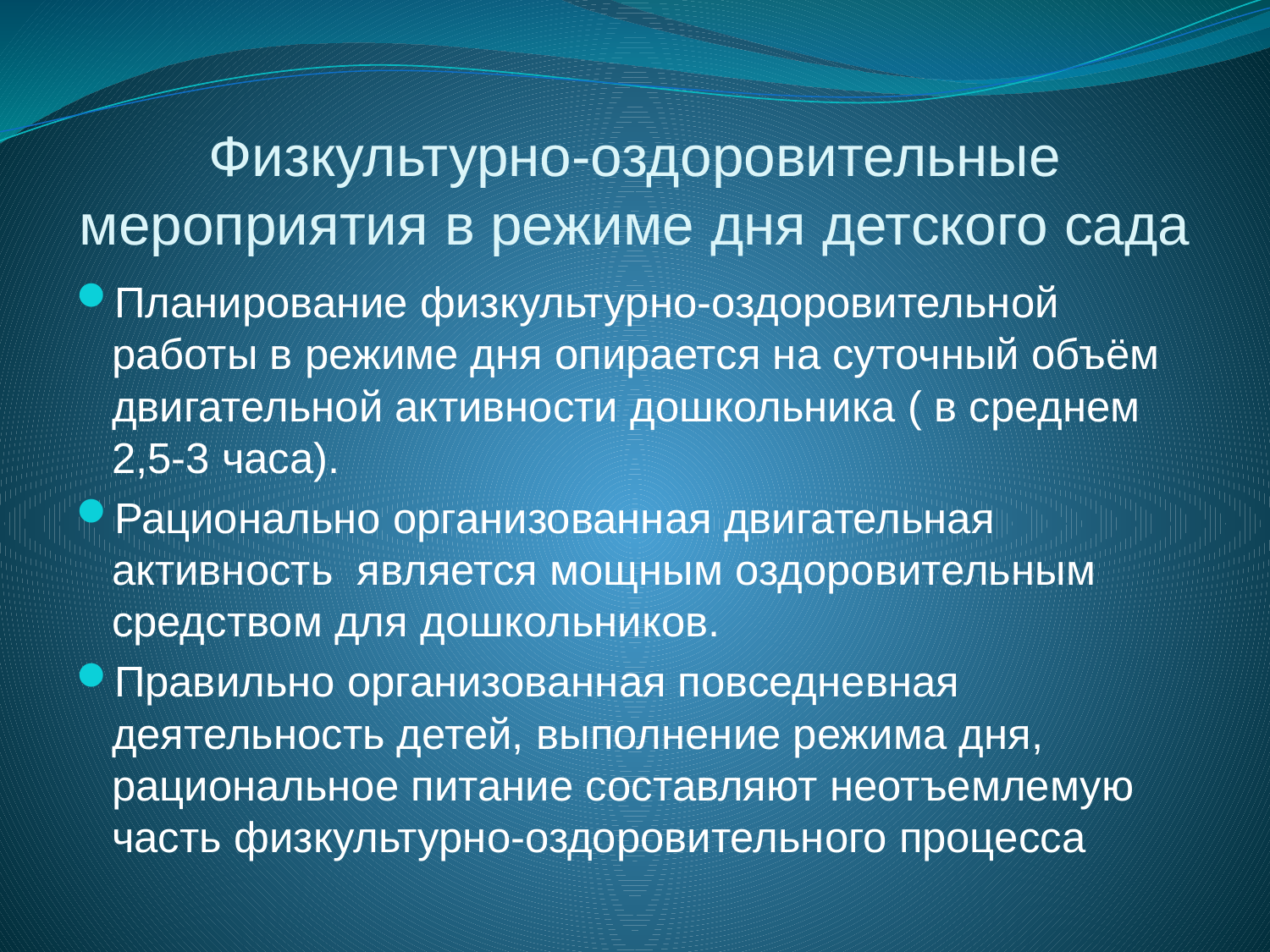

# Физкультурно-оздоровительные мероприятия в режиме дня детского сада
Планирование физкультурно-оздоровительной работы в режиме дня опирается на суточный объём двигательной активности дошкольника ( в среднем 2,5-3 часа).
Рационально организованная двигательная активность  является мощным оздоровительным средством для дошкольников.
Правильно организованная повседневная деятельность детей, выполнение режима дня, рациональное питание составляют неотъемлемую часть физкультурно-оздоровительного процесса